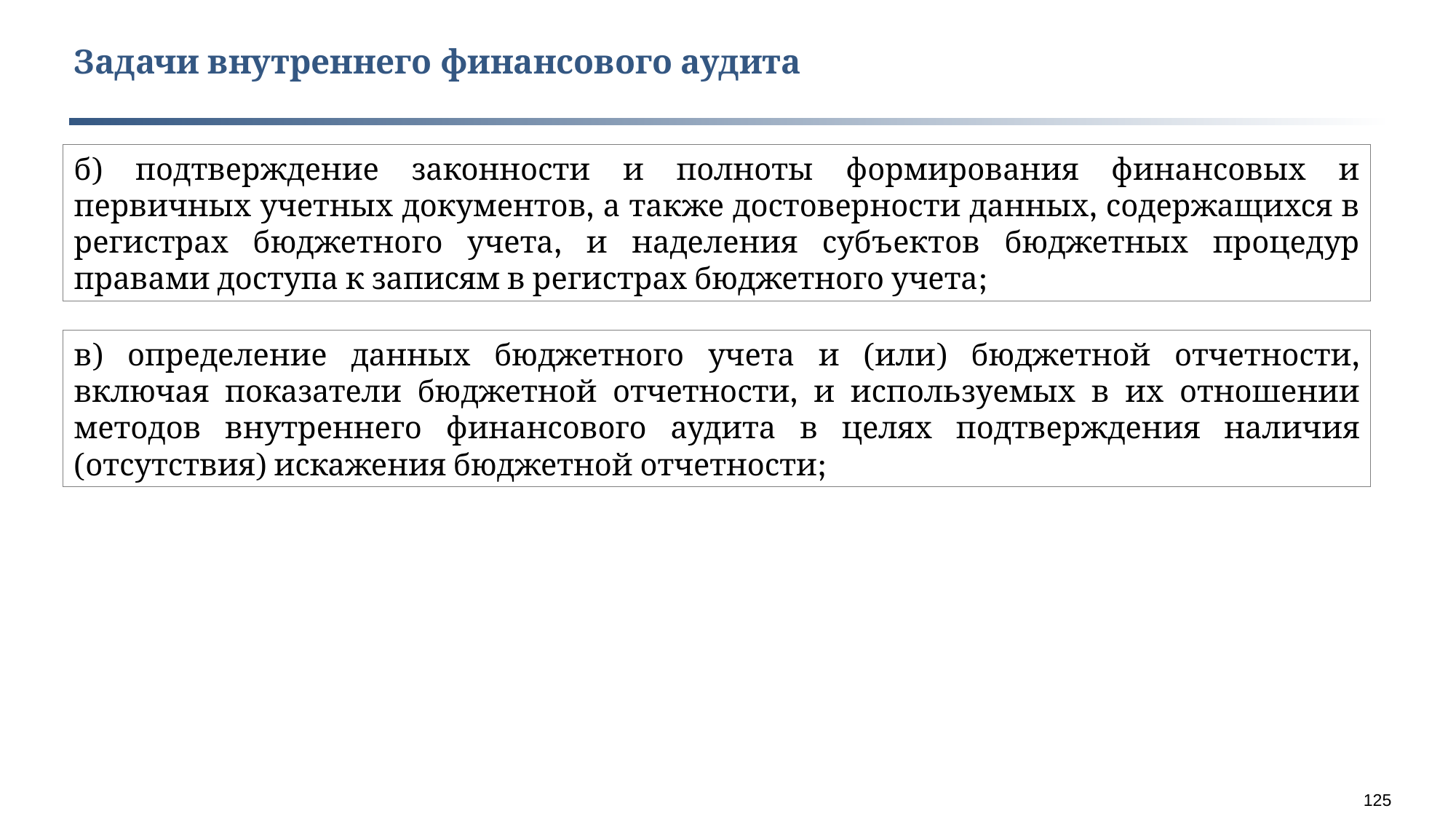

Задачи внутреннего финансового аудита
б) подтверждение законности и полноты формирования финансовых и первичных учетных документов, а также достоверности данных, содержащихся в регистрах бюджетного учета, и наделения субъектов бюджетных процедур правами доступа к записям в регистрах бюджетного учета;
в) определение данных бюджетного учета и (или) бюджетной отчетности, включая показатели бюджетной отчетности, и используемых в их отношении методов внутреннего финансового аудита в целях подтверждения наличия (отсутствия) искажения бюджетной отчетности;